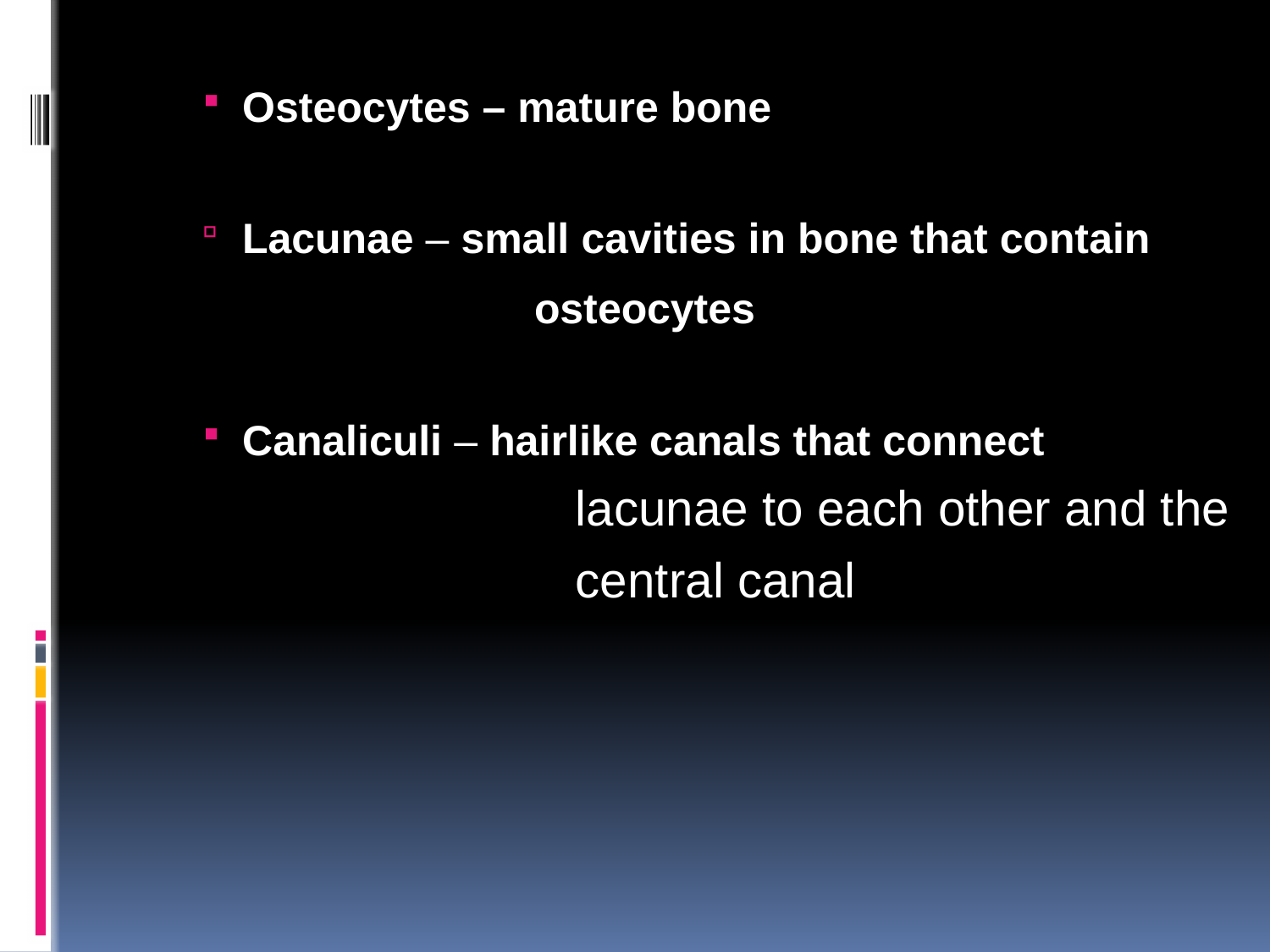

#
Osteocytes – mature bone c
s
Lacunae – small cavities in bone that contain
                            osteocytes

Canaliculi – hairlike canals that connect
                               lacunae to each other and the
                               central canal